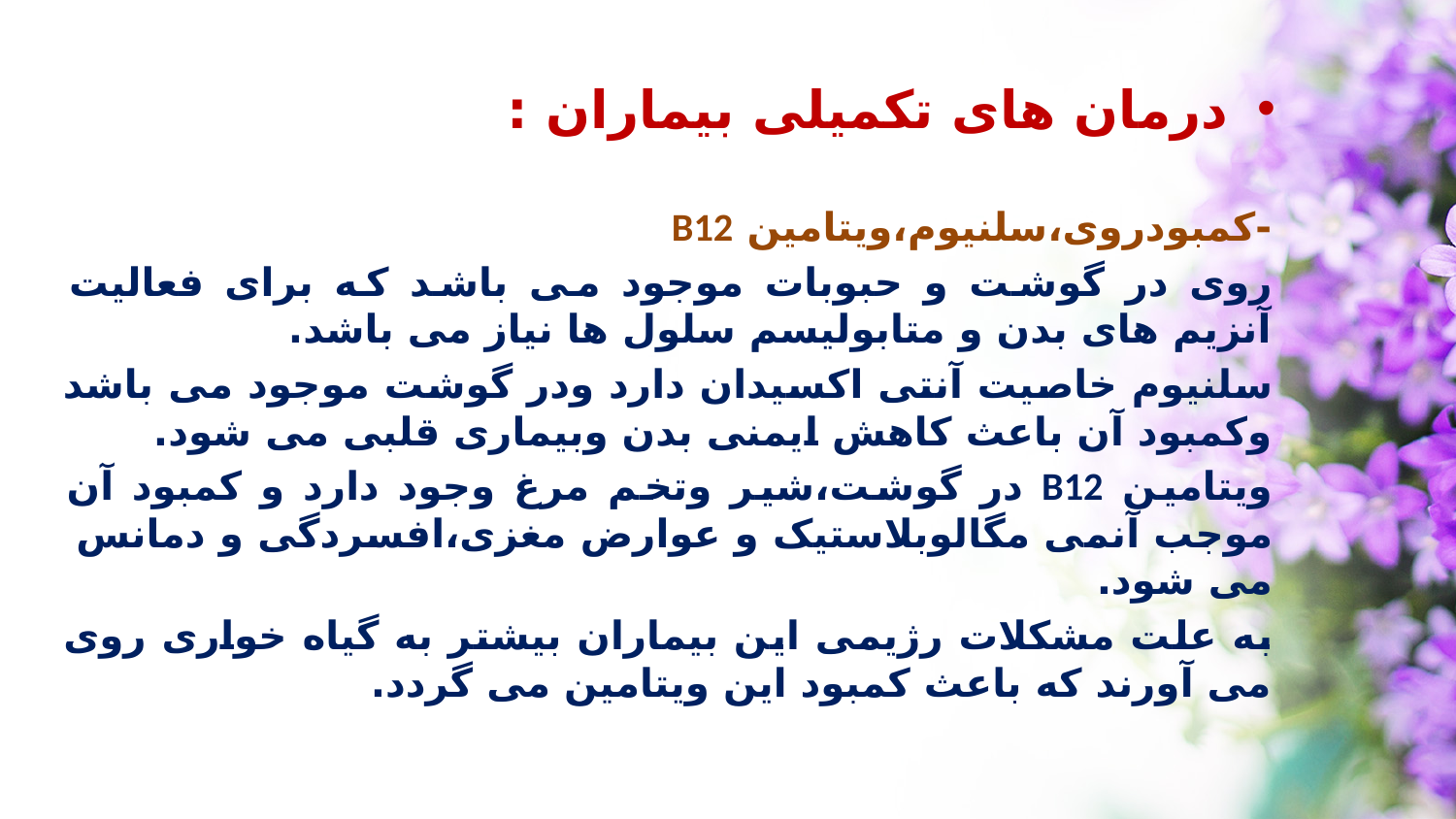

درمان های تکمیلی بیماران :

-کمبودروی،سلنیوم،ویتامین B12
روی در گوشت و حبوبات موجود می باشد که برای فعالیت آنزیم های بدن و متابولیسم سلول ها نیاز می باشد.
سلنیوم خاصیت آنتی اکسیدان دارد ودر گوشت موجود می باشد وکمبود آن باعث کاهش ایمنی بدن وبیماری قلبی می شود.
ویتامین B12 در گوشت،شیر وتخم مرغ وجود دارد و کمبود آن موجب آنمی مگالوبلاستیک و عوارض مغزی،افسردگی و دمانس  می شود.
به علت مشکلات رژیمی این بیماران بیشتر به گیاه خواری روی می آورند که باعث کمبود این ویتامین می گردد.